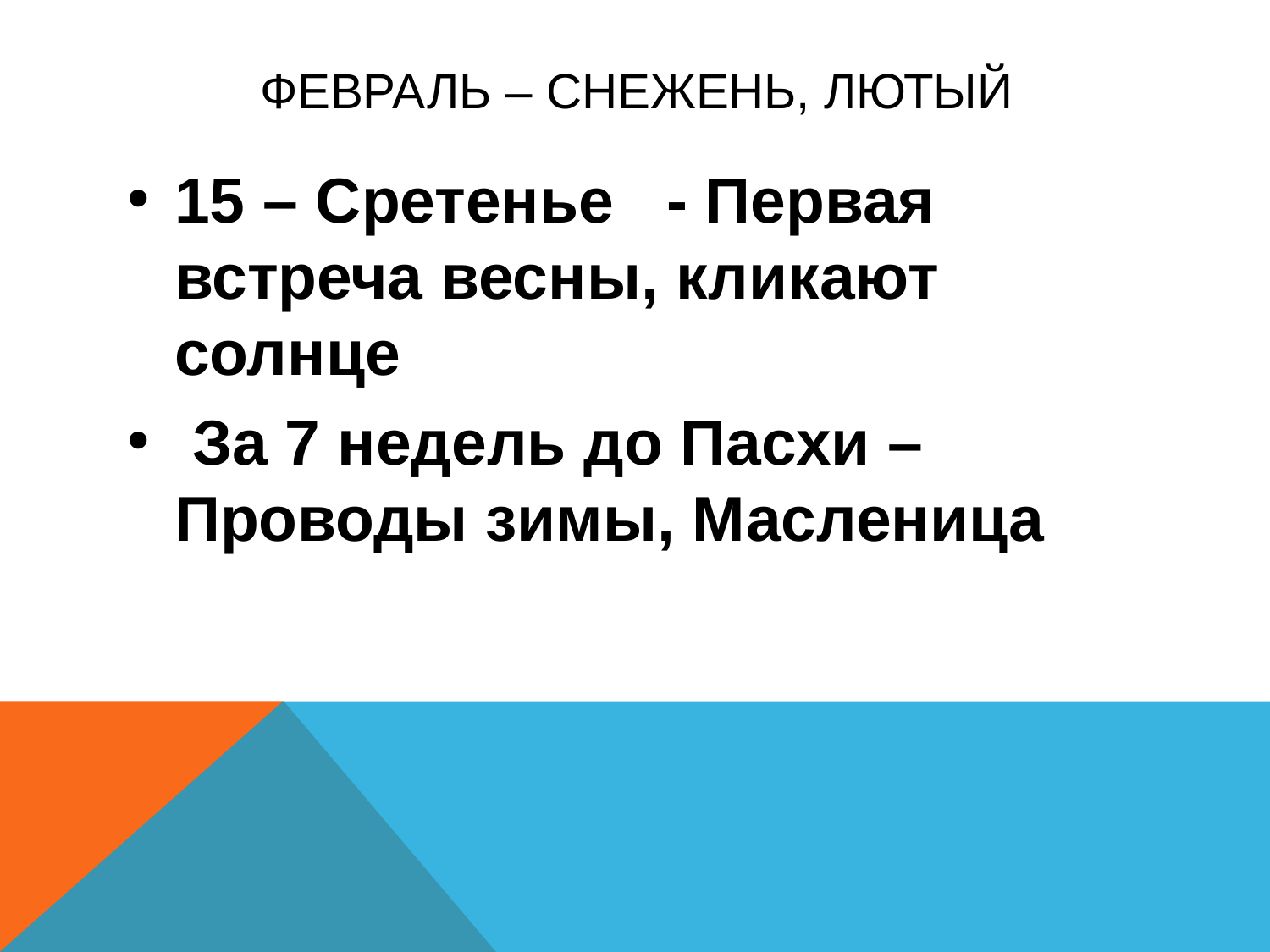

# Февраль – снежень, лютый
15 – Сретенье   - Первая встреча весны, кликают солнце
 За 7 недель до Пасхи – Проводы зимы, Масленица